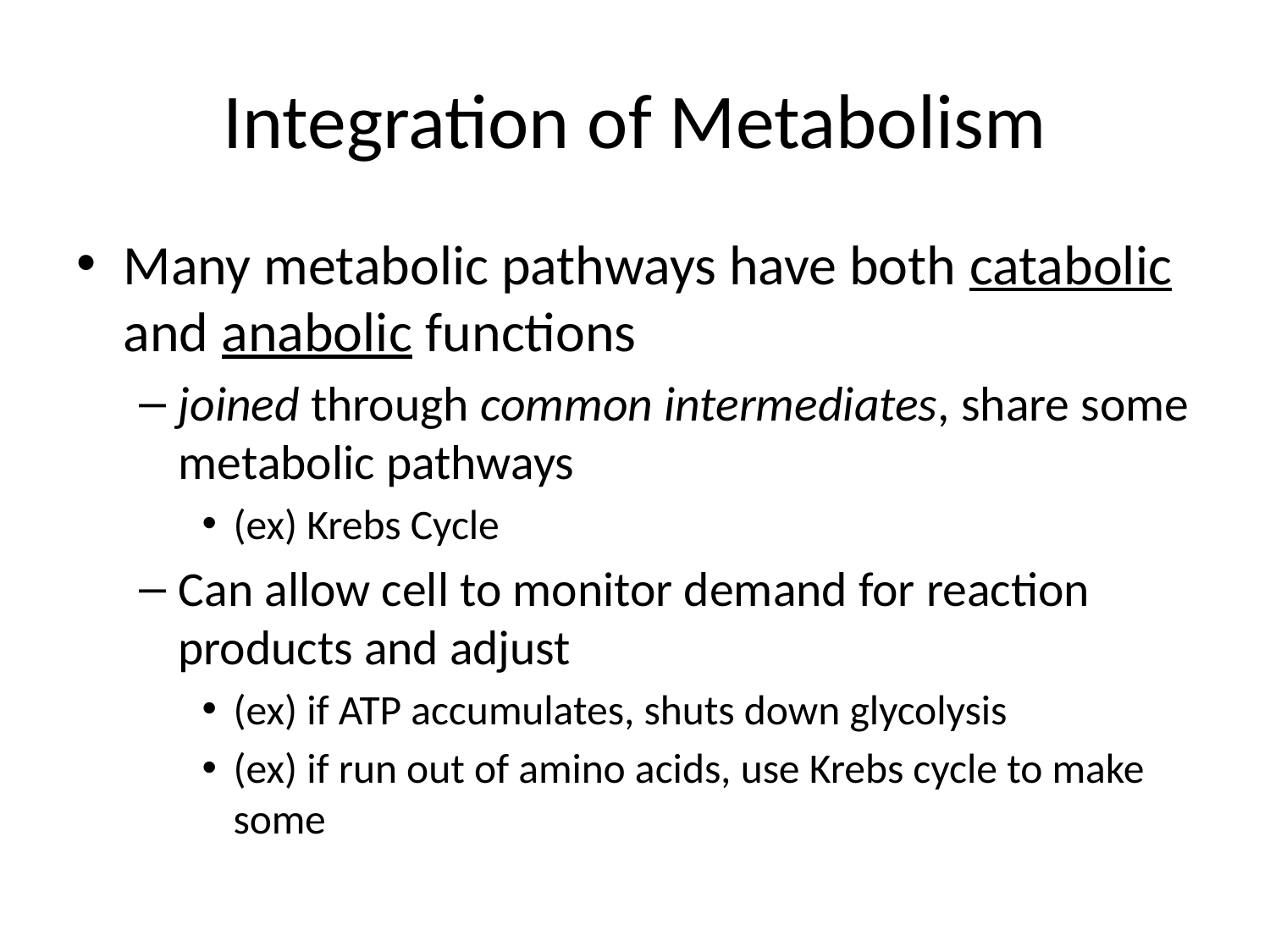

# Integration of Metabolism
Many metabolic pathways have both catabolic and anabolic functions
joined through common intermediates, share some metabolic pathways
(ex) Krebs Cycle
Can allow cell to monitor demand for reaction products and adjust
(ex) if ATP accumulates, shuts down glycolysis
(ex) if run out of amino acids, use Krebs cycle to make some